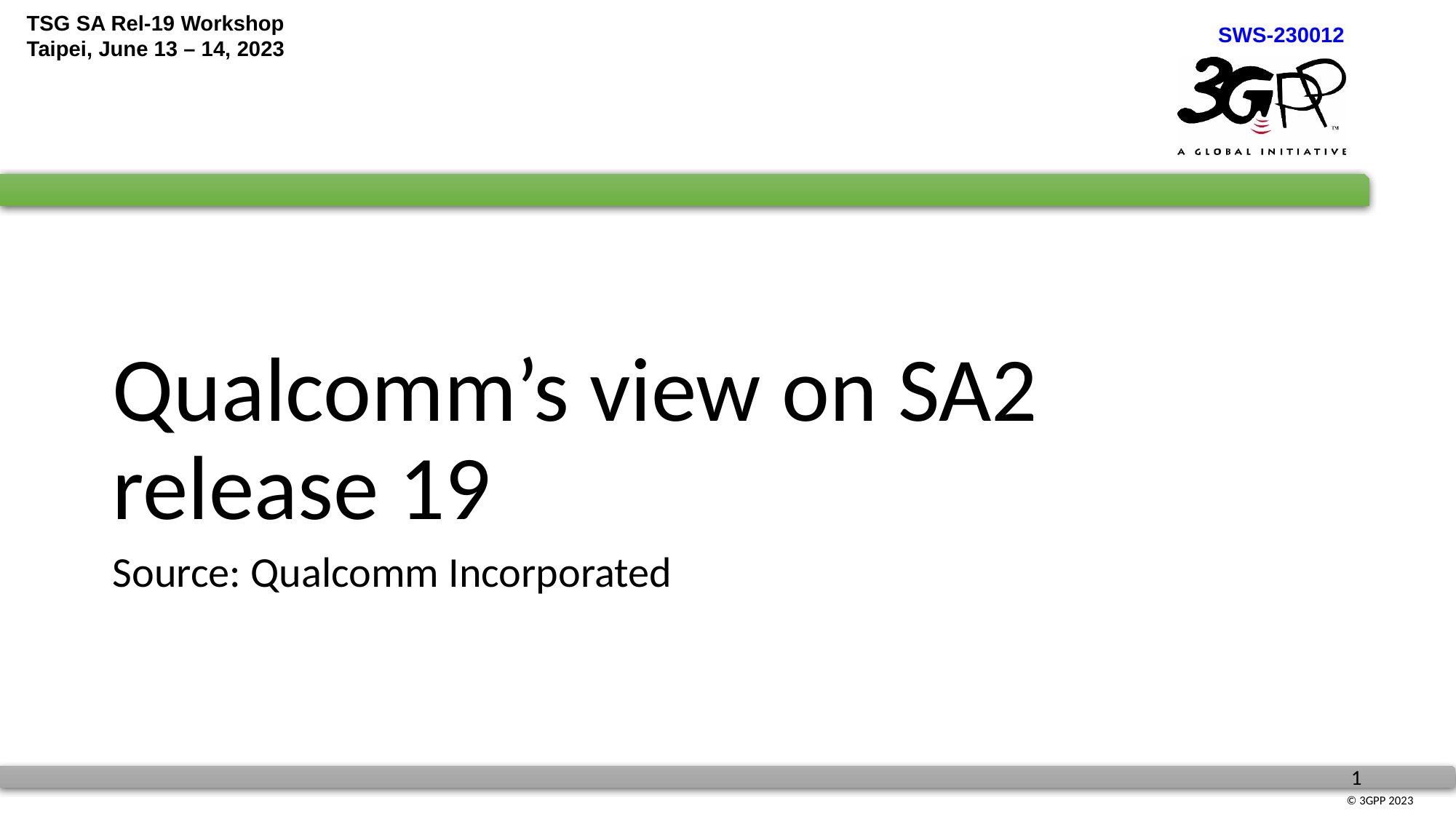

# Qualcomm’s view on SA2 release 19
Source: Qualcomm Incorporated